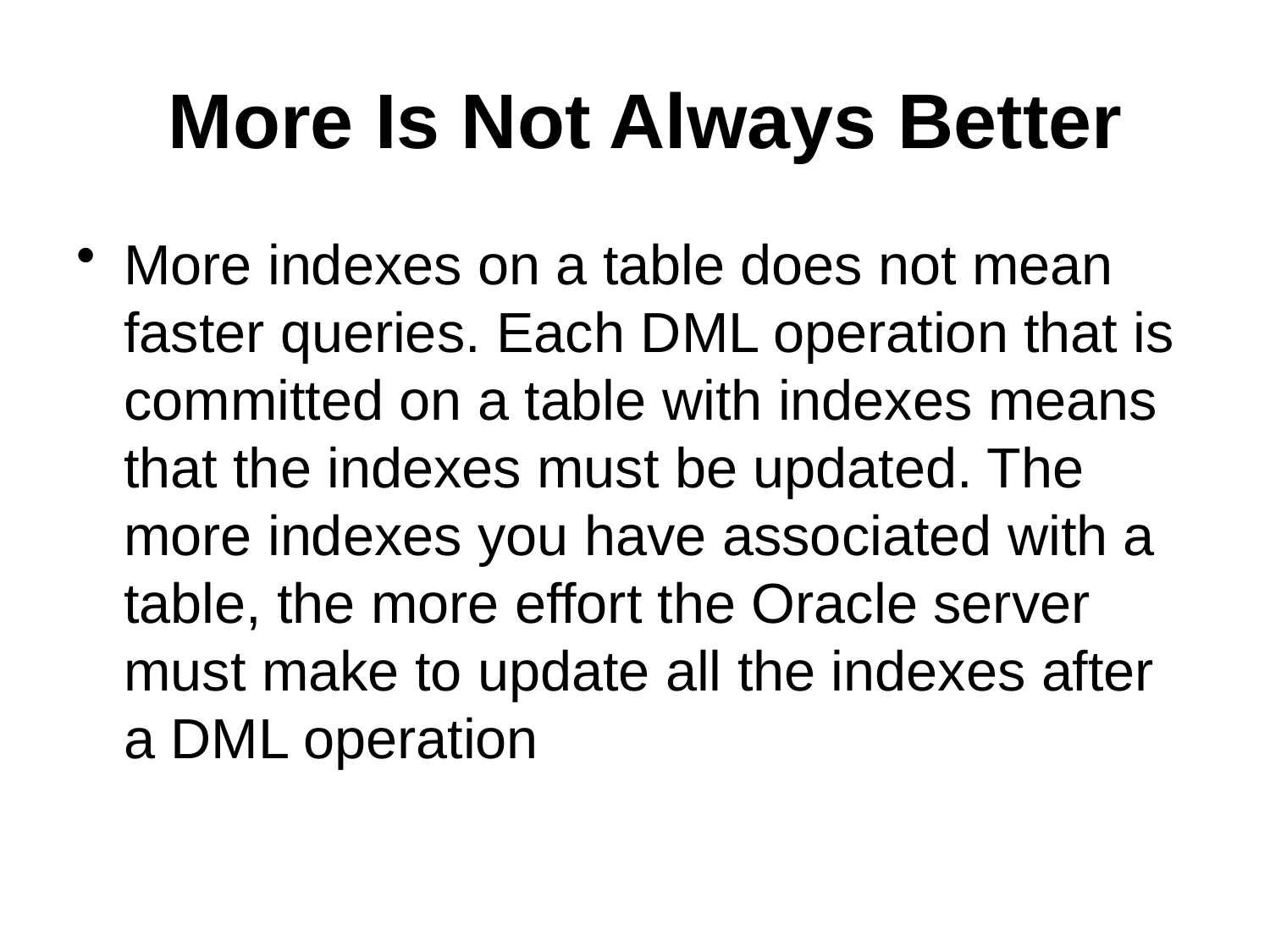

# More Is Not Always Better
More indexes on a table does not mean faster queries. Each DML operation that is committed on a table with indexes means that the indexes must be updated. The more indexes you have associated with a table, the more effort the Oracle server must make to update all the indexes after a DML operation